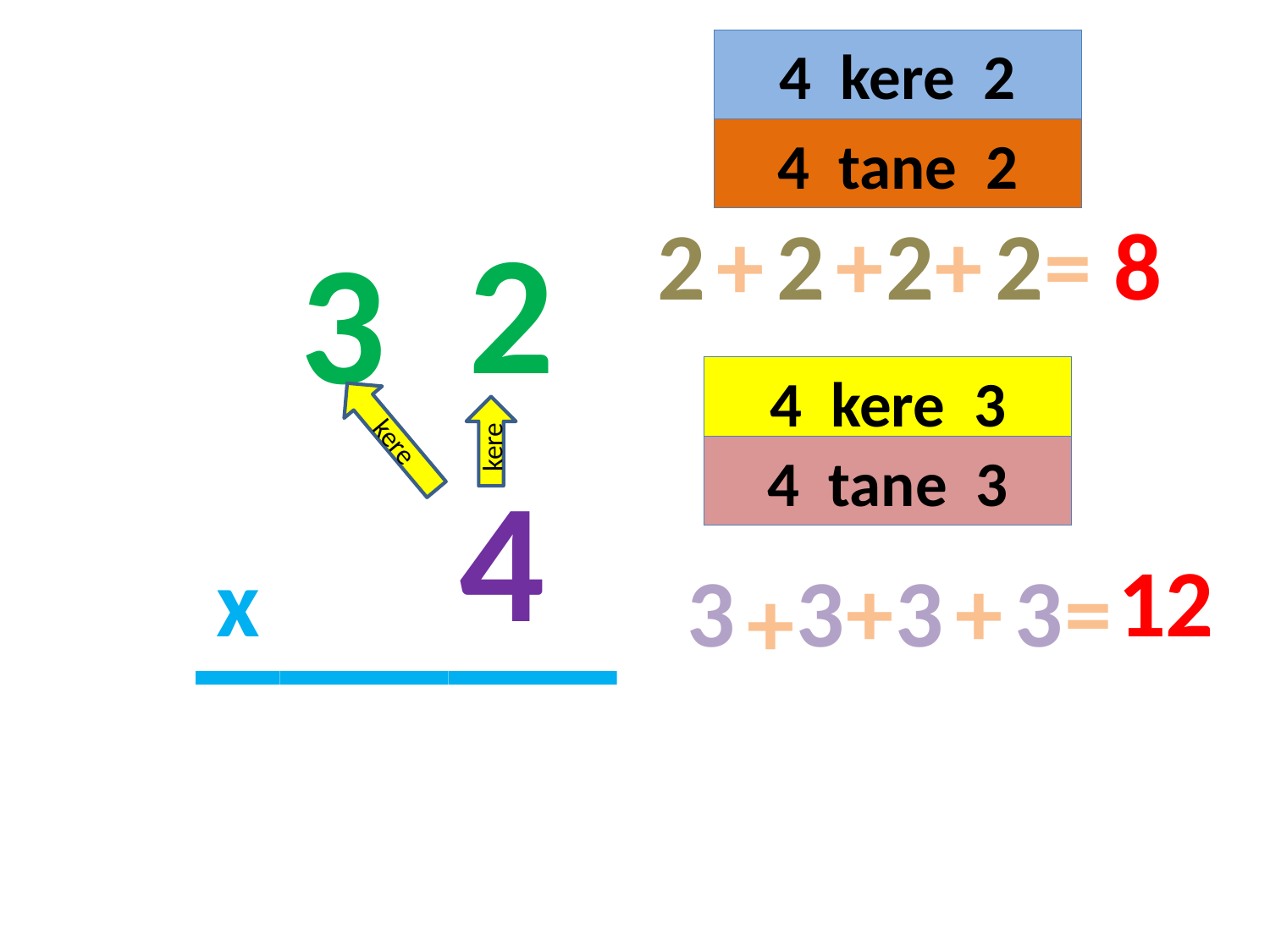

4  kere  2
4  tane  2
2
2
+
2
+
2
+
2
=
8
3
#

4  kere  3
kere
kere
4  tane  3

4
_____
x
12
3
3
+
3
+
3
=
+